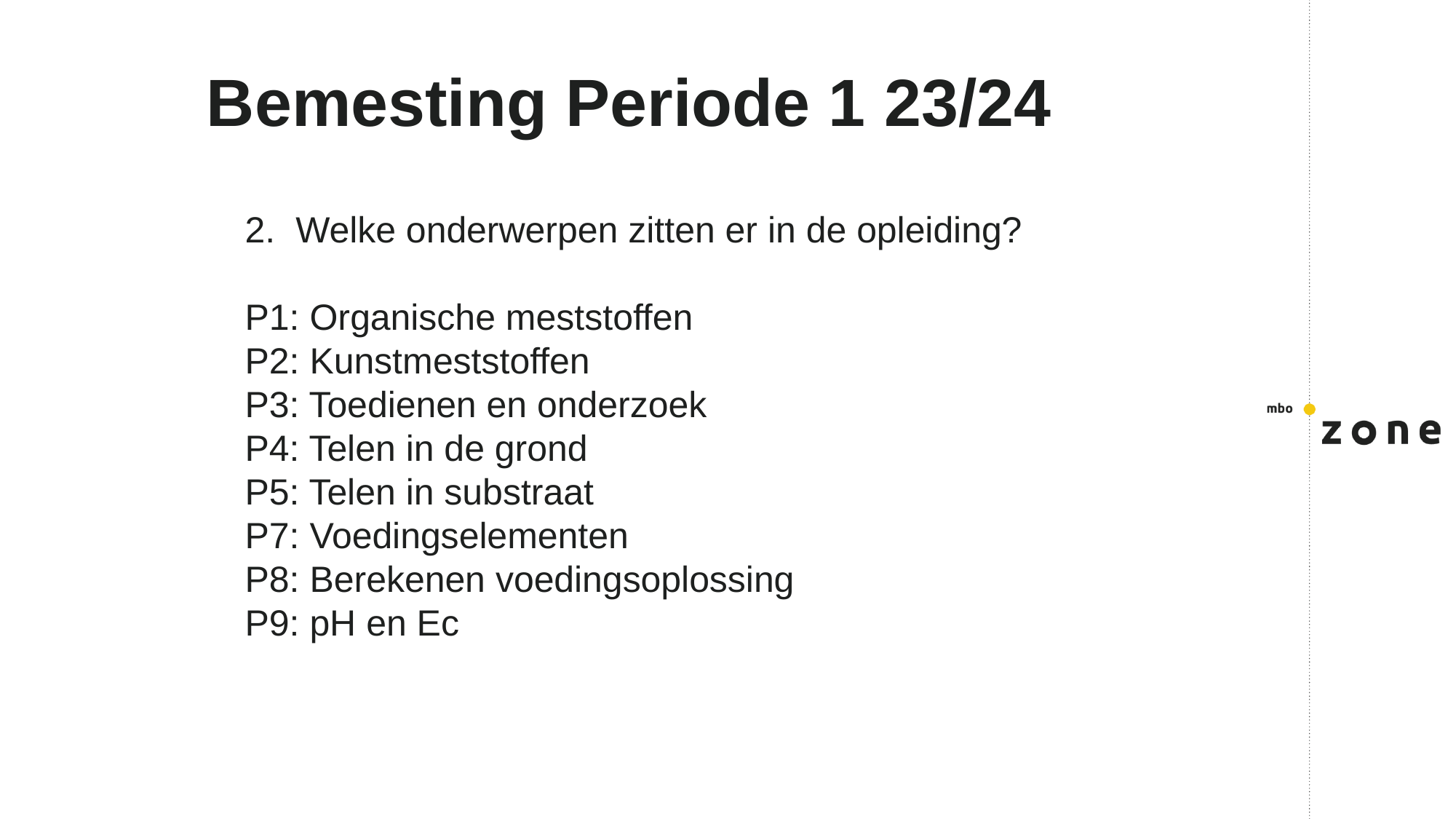

# Bemesting Periode 1 23/24
2.  Welke onderwerpen zitten er in de opleiding?

P1: Organische meststoffen
P2: Kunstmeststoffen
P3: Toedienen en onderzoek
P4: Telen in de grond
P5: Telen in substraat
P7: Voedingselementen
P8: Berekenen voedingsoplossing
P9: pH en Ec